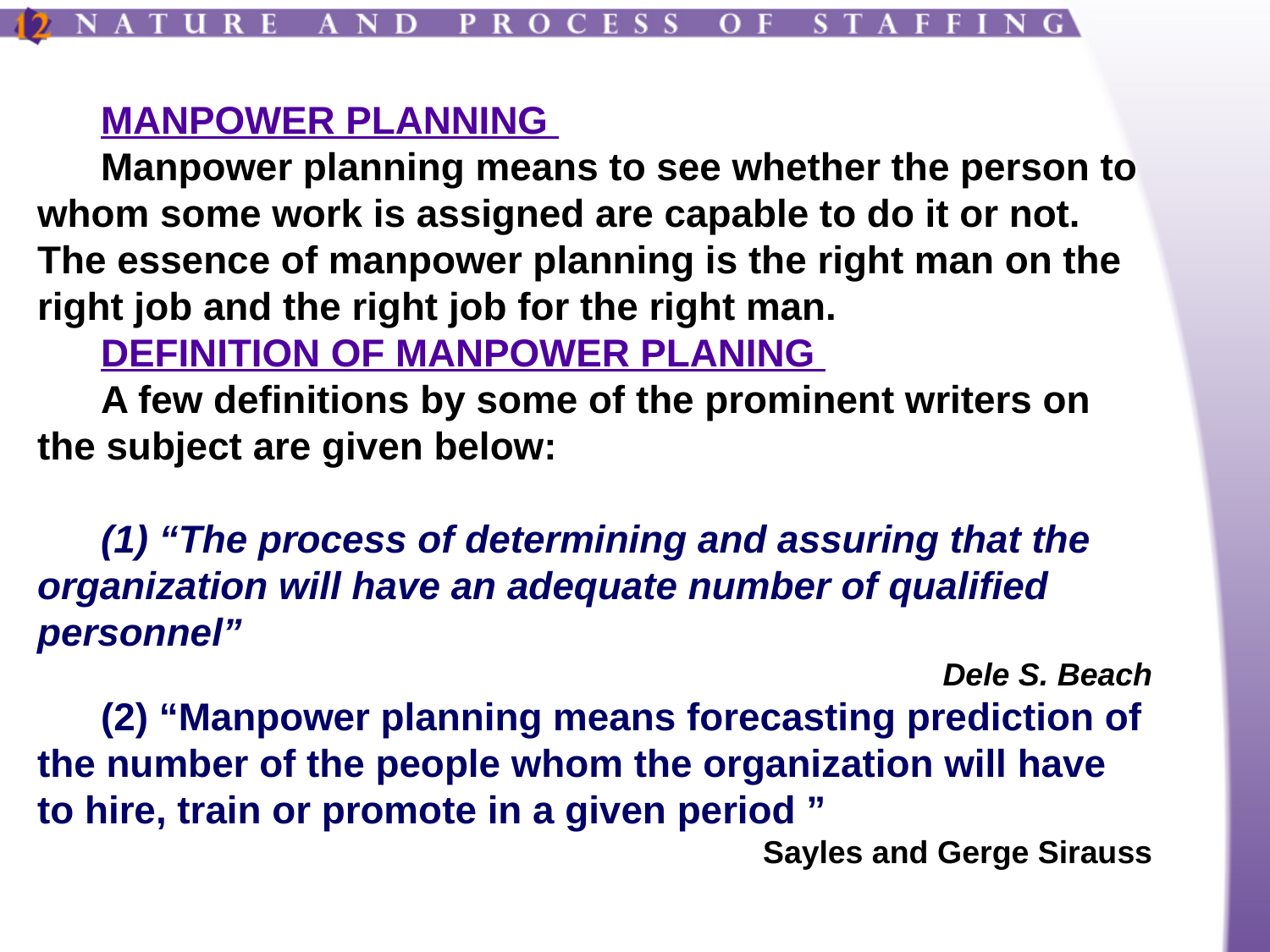

MANPOWER PLANNING
Manpower planning means to see whether the person to whom some work is assigned are capable to do it or not. The essence of manpower planning is the right man on the right job and the right job for the right man.
DEFINITION OF MANPOWER PLANING
A few definitions by some of the prominent writers on the subject are given below:

(1) “The process of determining and assuring that the organization will have an adequate number of qualified personnel”
Dele S. Beach
(2) “Manpower planning means forecasting prediction of the number of the people whom the organization will have to hire, train or promote in a given period ”
Sayles and Gerge Sirauss